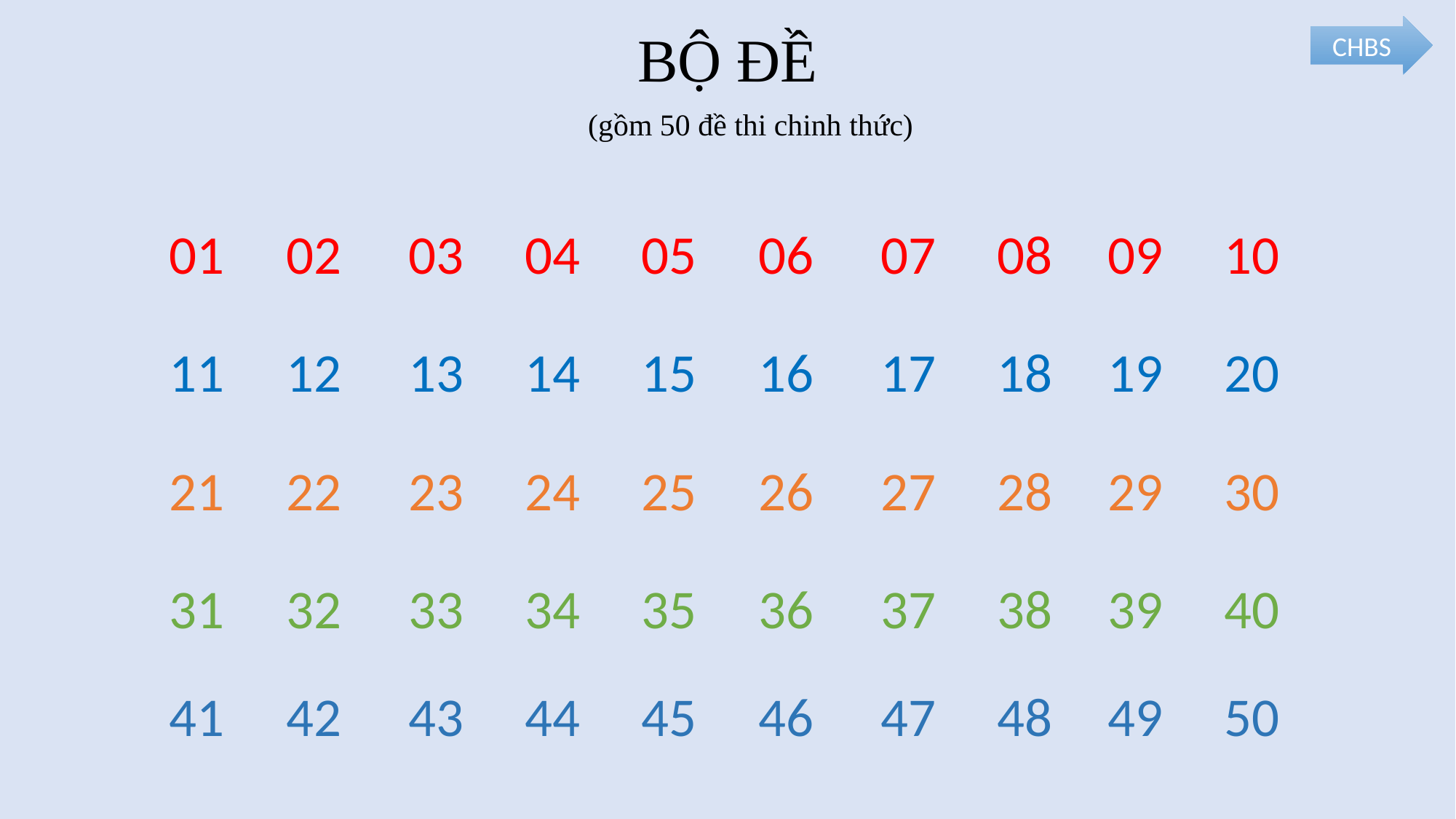

BỘ ĐỀ
CHBS
(gồm 50 đề thi chinh thức)
10
04
08
09
02
03
06
07
01
05
20
14
18
19
12
13
16
17
11
15
30
24
28
29
22
23
26
27
21
25
40
34
38
39
32
33
36
37
31
35
50
44
48
49
42
43
46
47
41
45